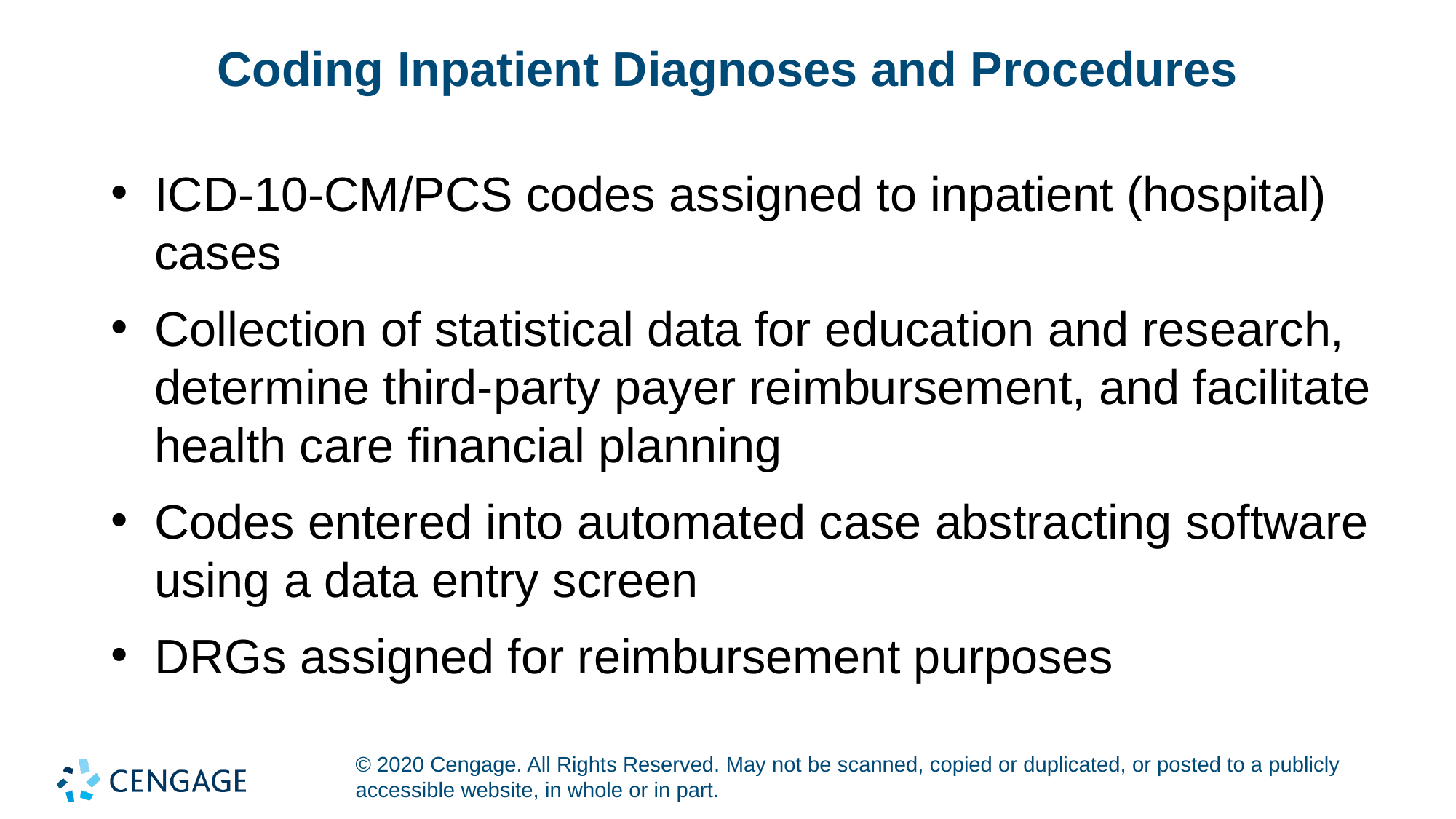

# Coding Inpatient Diagnoses and Procedures
ICD-10-CM/PCS codes assigned to inpatient (hospital) cases
Collection of statistical data for education and research, determine third-party payer reimbursement, and facilitate health care financial planning
Codes entered into automated case abstracting software using a data entry screen
DRGs assigned for reimbursement purposes